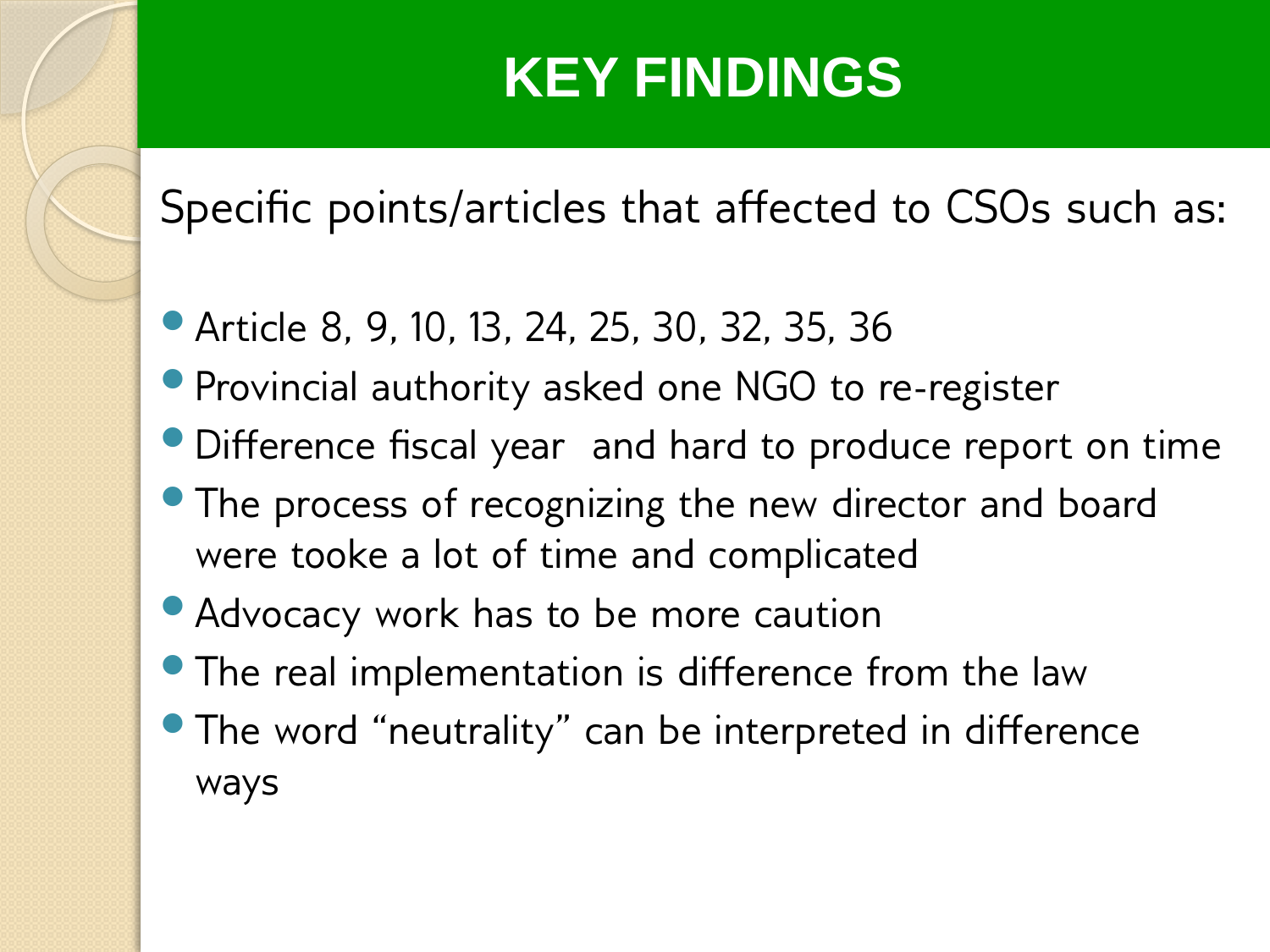

KEY FINDINGS
Specific points/articles that affected to CSOs such as:

Article 8, 9, 10, 13, 24, 25, 30, 32, 35, 36
Provincial authority asked one NGO to re-register
Difference fiscal year  and hard to produce report on time
The process of recognizing the new director and board were tooke a lot of time and complicated
Advocacy work has to be more caution
The real implementation is difference from the law
The word “neutrality” can be interpreted in difference ways